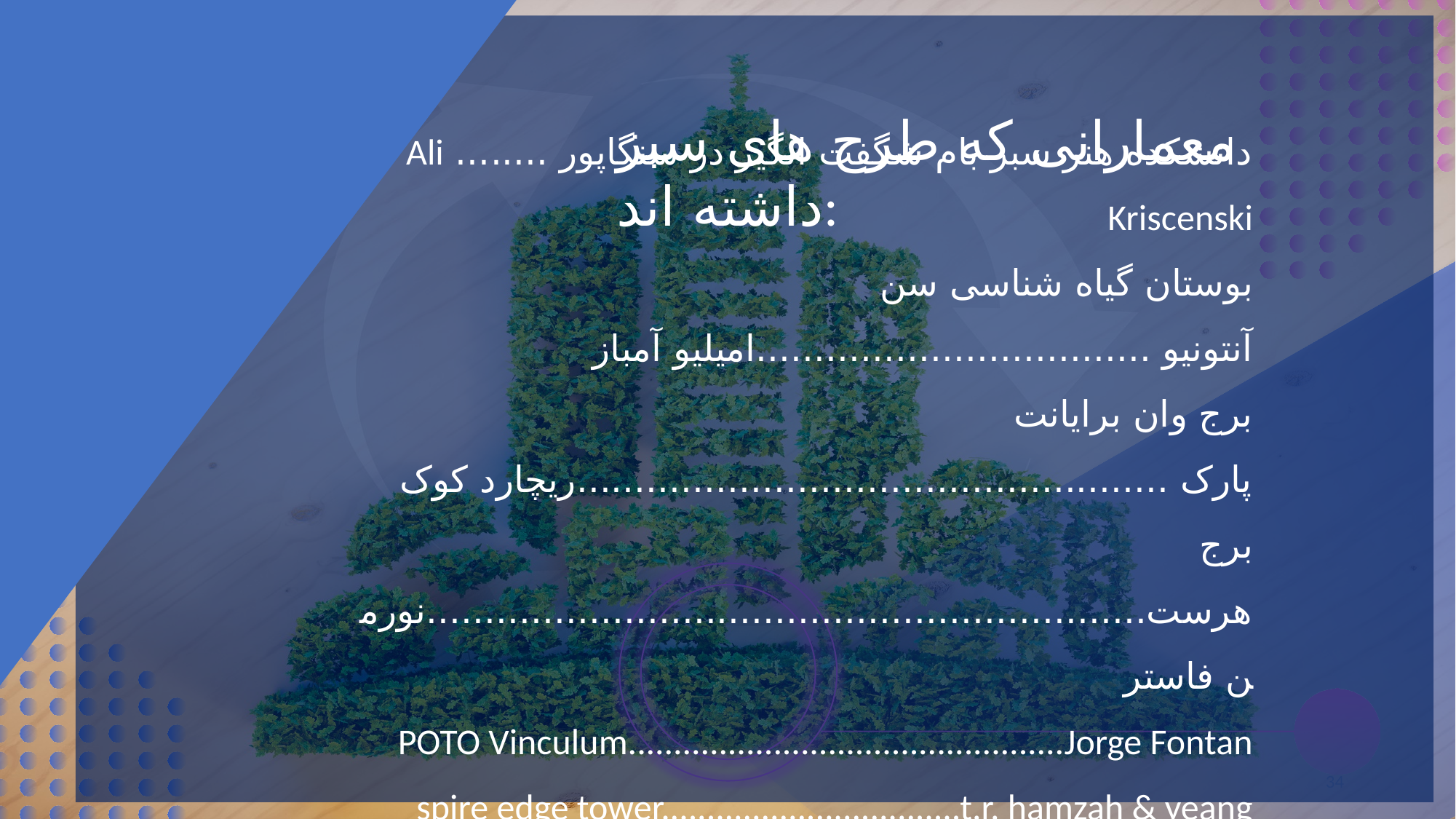

معمارانی که طرح های سبز داشته اند:

دانشکده هنر سبز بام شگفت انگیز در سنگاپور ........ Ali Kriscenski
بوستان گیاه شناسی سن آنتونیو ..................................امیلیو آمباز
برج وان برایانت پارک ...................................................ریچارد کوک
برج هرست..............................................................نورمن فاستر
POTO Vinculum................................................Jorge Fontan
spire edge tower.................................t.r. hamzah & yeang

34